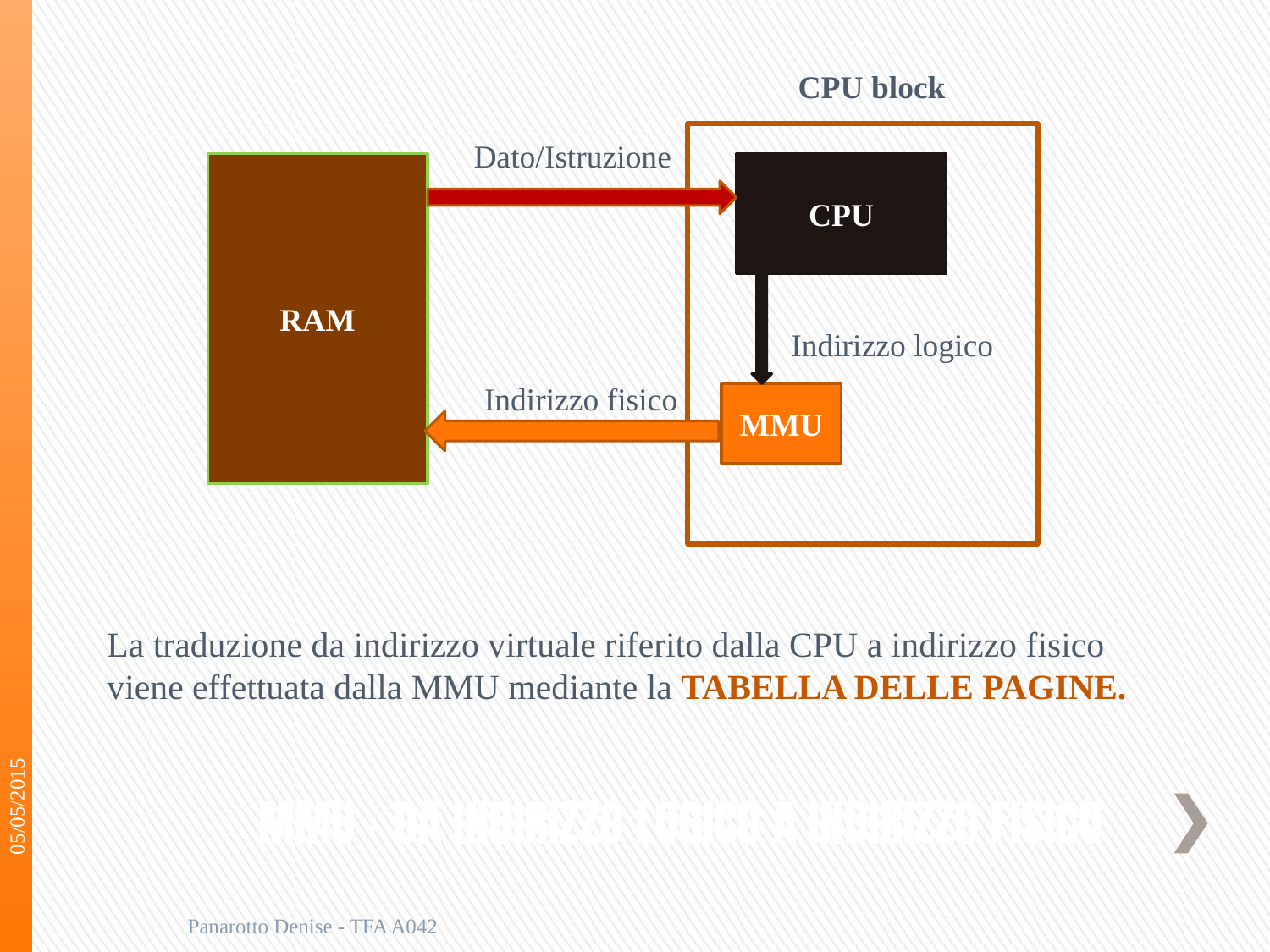

CPU block

Dato/Istruzione
RAM
CPU

Indirizzo logico
Indirizzo fisico
MMU

La traduzione da indirizzo virtuale riferito dalla CPU a indirizzo fisico viene effettuata dalla MMU mediante la TABELLA DELLE PAGINE.

05/05/2015
# MMU – DA INDIRIZZO LOGICO A INDIRIZZO FISICO
Panarotto Denise - TFA A042